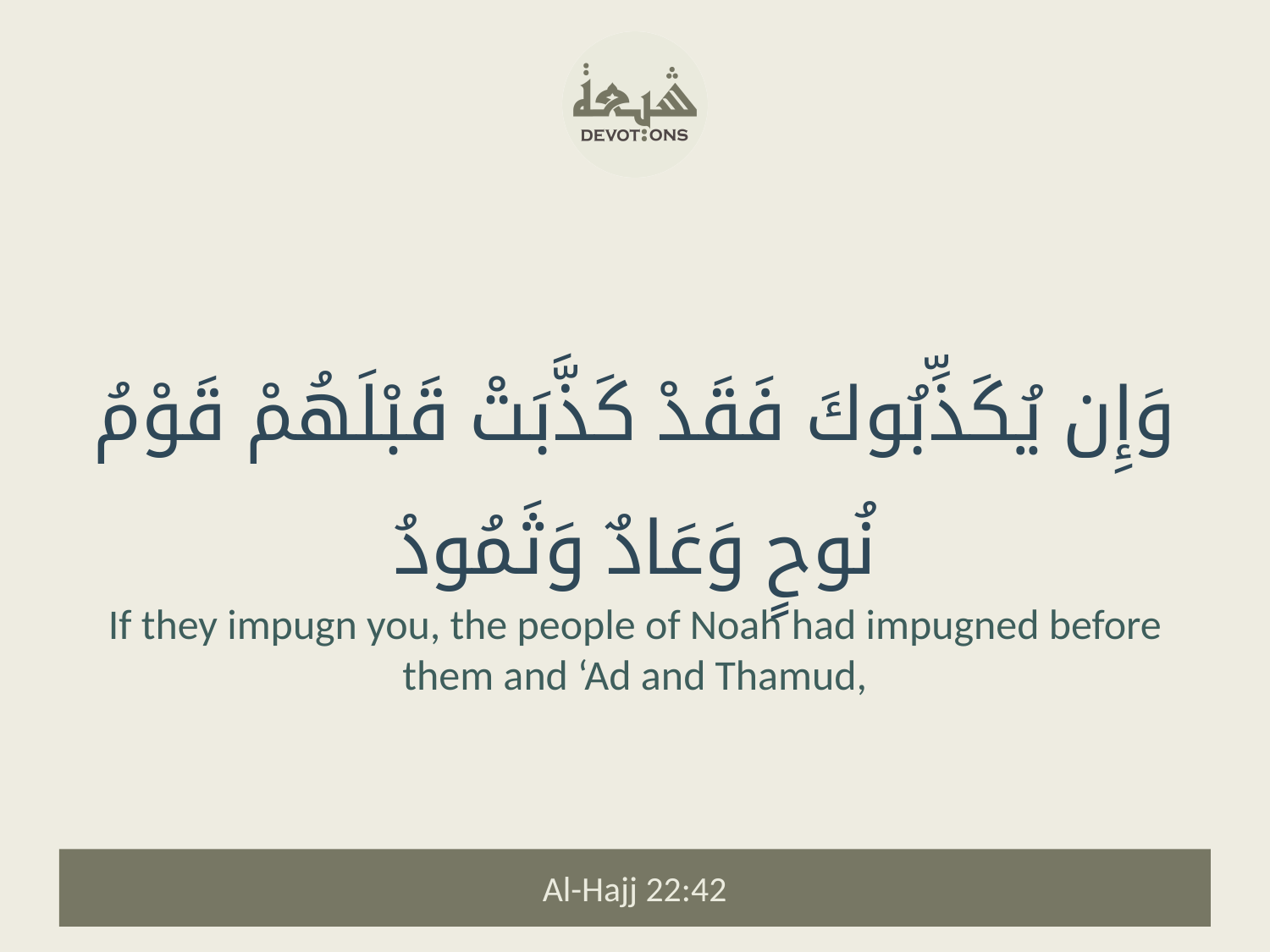

وَإِن يُكَذِّبُوكَ فَقَدْ كَذَّبَتْ قَبْلَهُمْ قَوْمُ نُوحٍ وَعَادٌ وَثَمُودُ
If they impugn you, the people of Noah had impugned before them and ‘Ad and Thamud,
Al-Hajj 22:42